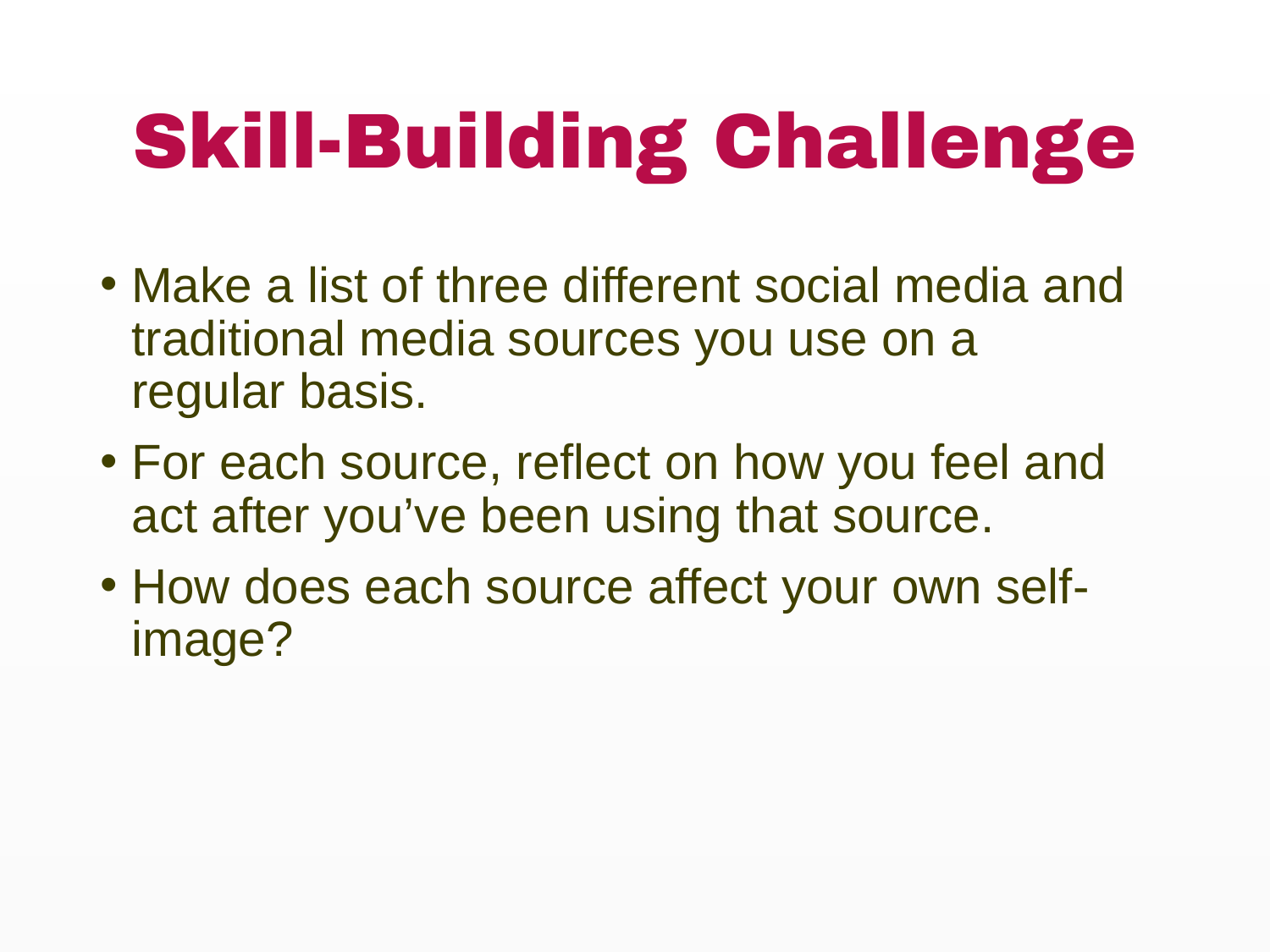

# Skill-Building Challenge
Make a list of three different social media and traditional media sources you use on a regular basis.
For each source, reflect on how you feel and act after you’ve been using that source.
How does each source affect your own self-image?